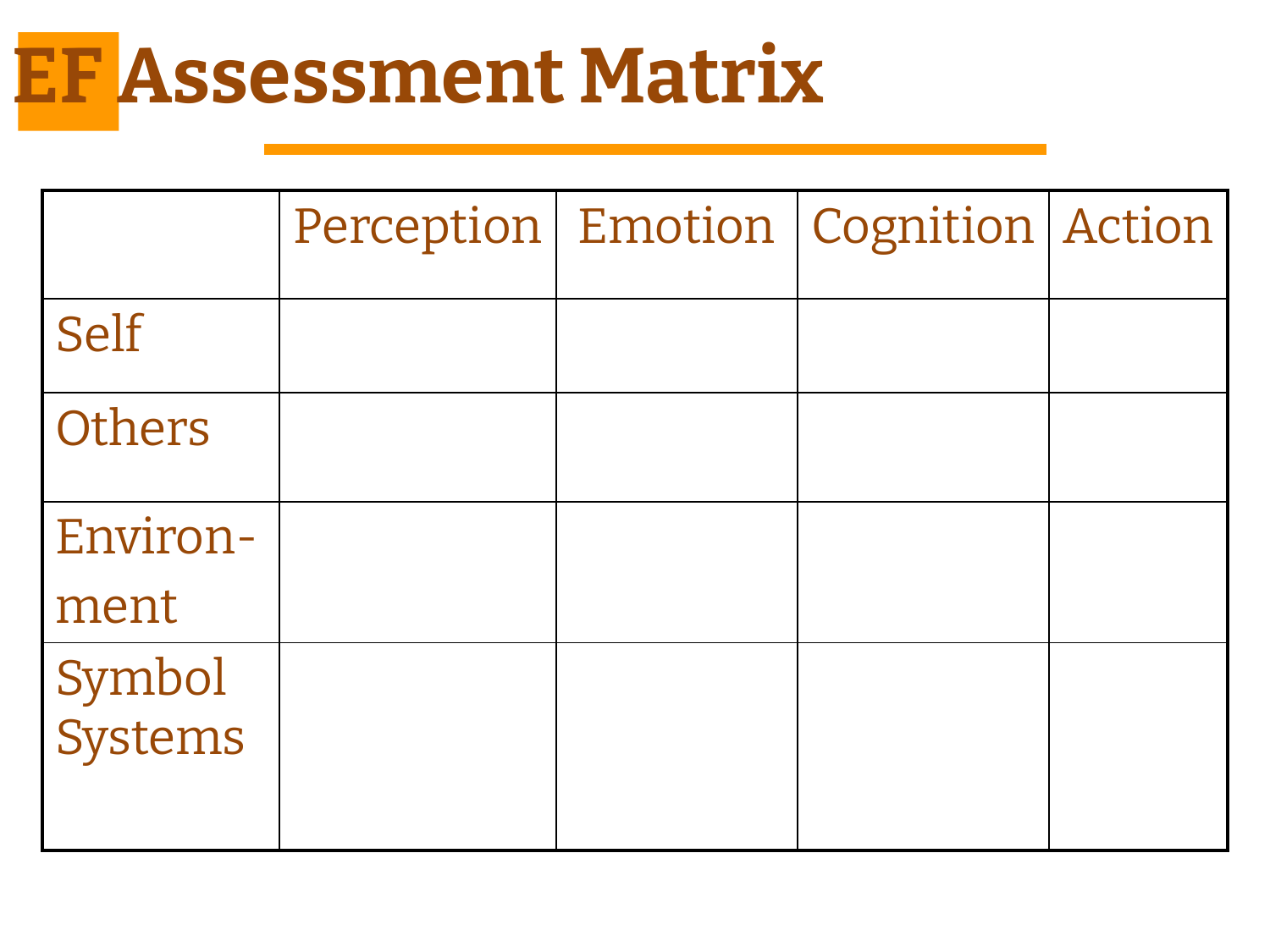

EF Assessment Matrix

|  | Perception | Emotion | Cognition | Action |
| --- | --- | --- | --- | --- |
| Self |  |  |  |  |
| Others |  |  |  |  |
| Environ- ment |  |  |  |  |
| Symbol Systems |  |  |  |  |